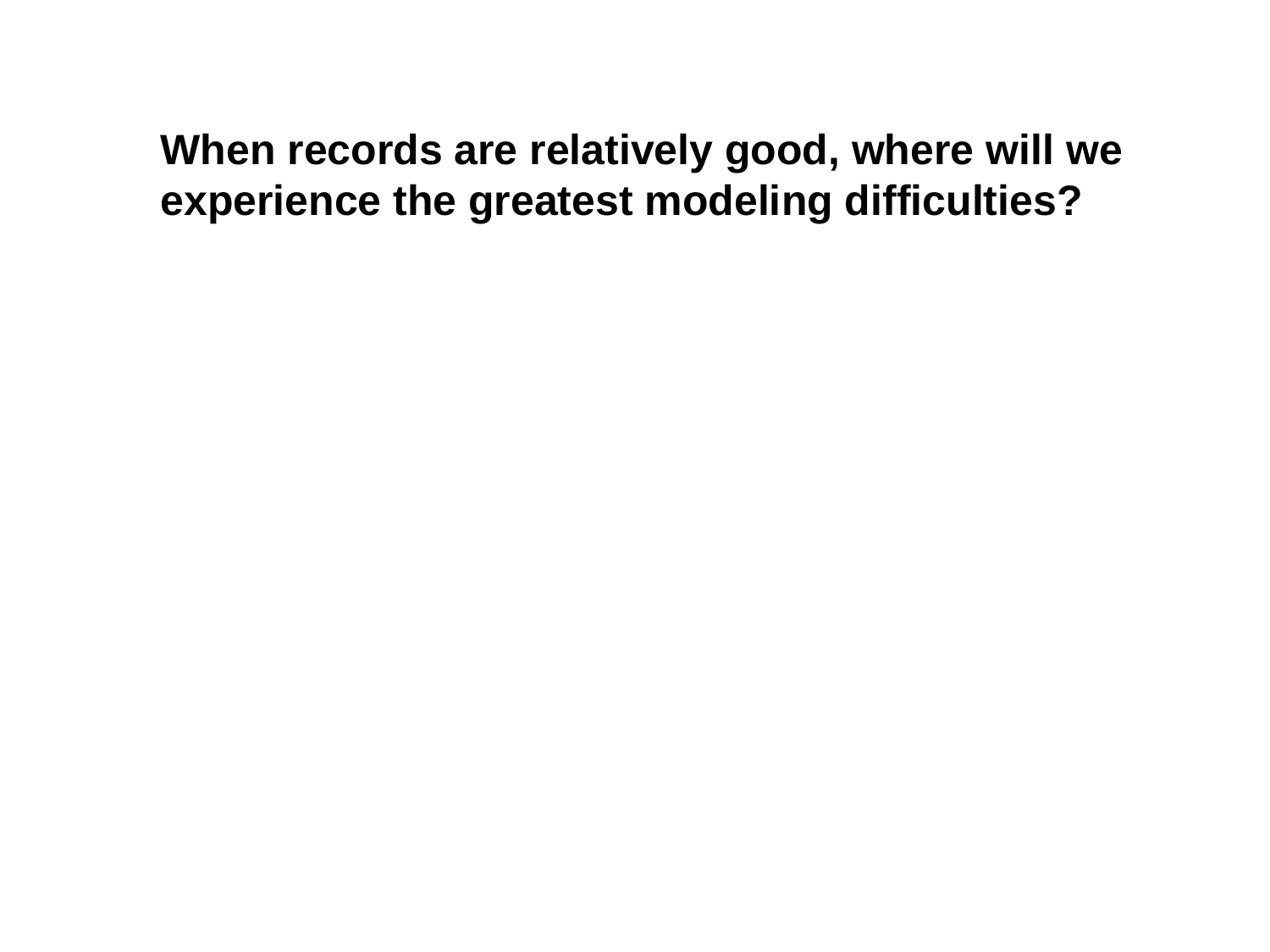

When records are relatively good, where will we experience the greatest modeling difficulties?